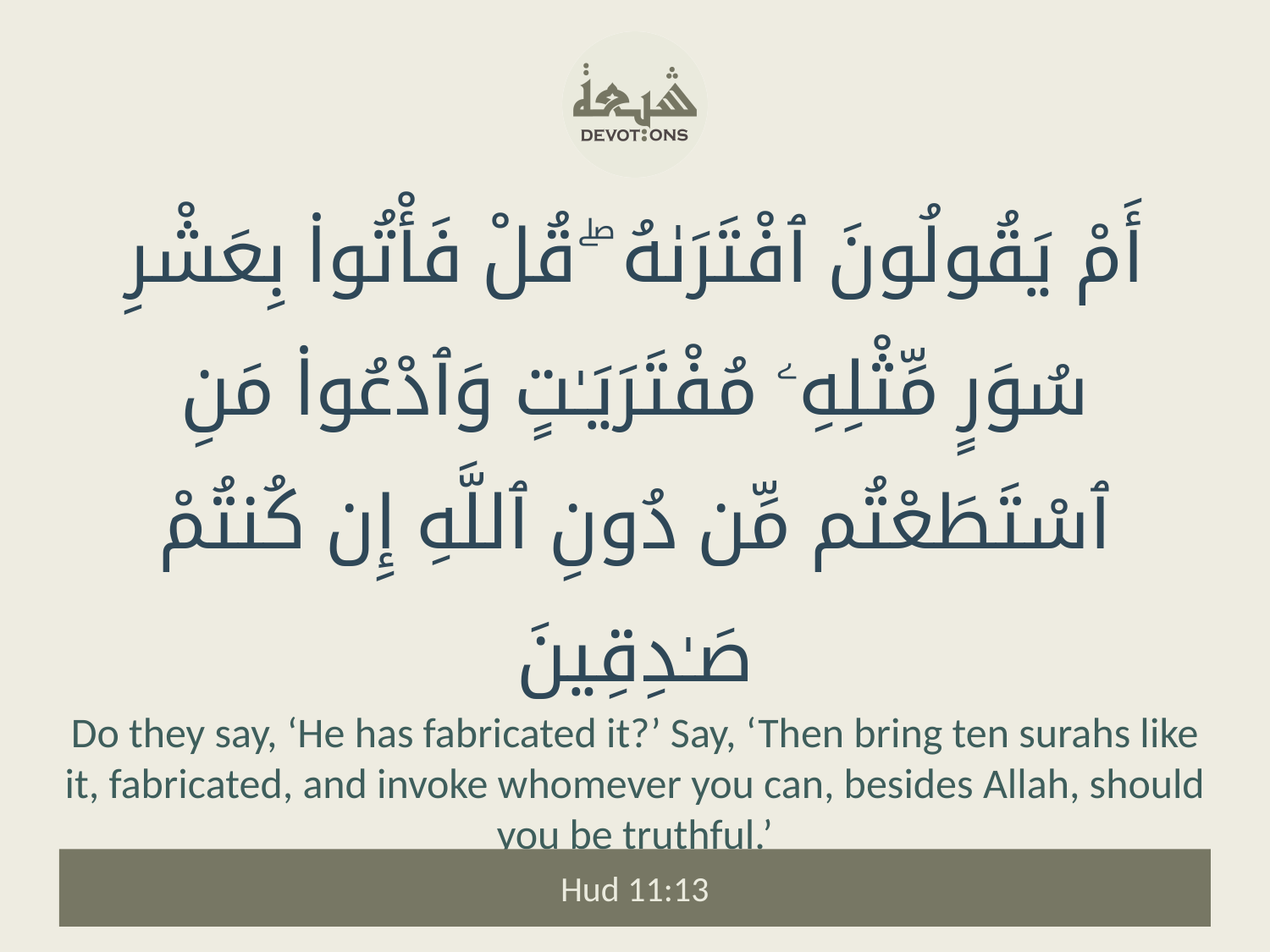

أَمْ يَقُولُونَ ٱفْتَرَىٰهُ ۖ قُلْ فَأْتُوا۟ بِعَشْرِ سُوَرٍ مِّثْلِهِۦ مُفْتَرَيَـٰتٍ وَٱدْعُوا۟ مَنِ ٱسْتَطَعْتُم مِّن دُونِ ٱللَّهِ إِن كُنتُمْ صَـٰدِقِينَ
Do they say, ‘He has fabricated it?’ Say, ‘Then bring ten surahs like it, fabricated, and invoke whomever you can, besides Allah, should you be truthful.’
Hud 11:13